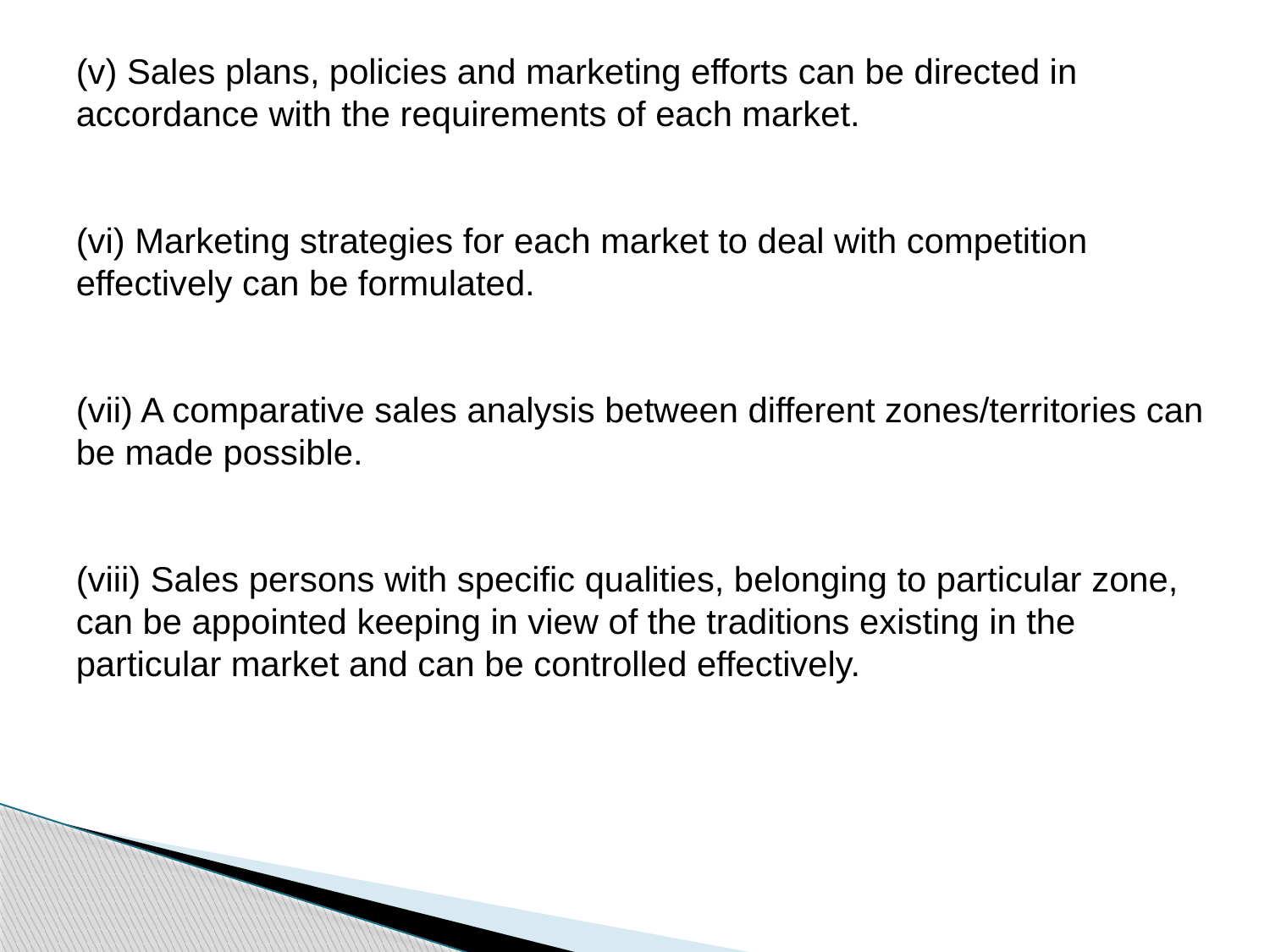

(v) Sales plans, policies and marketing efforts can be directed in accordance with the requirements of each market.

(vi) Marketing strategies for each market to deal with competition effectively can be formulated.

(vii) A comparative sales analysis between different zones/territories can be made possible.

(viii) Sales persons with specific qualities, belonging to particular zone, can be appointed keeping in view of the traditions existing in the particular market and can be controlled effectively.